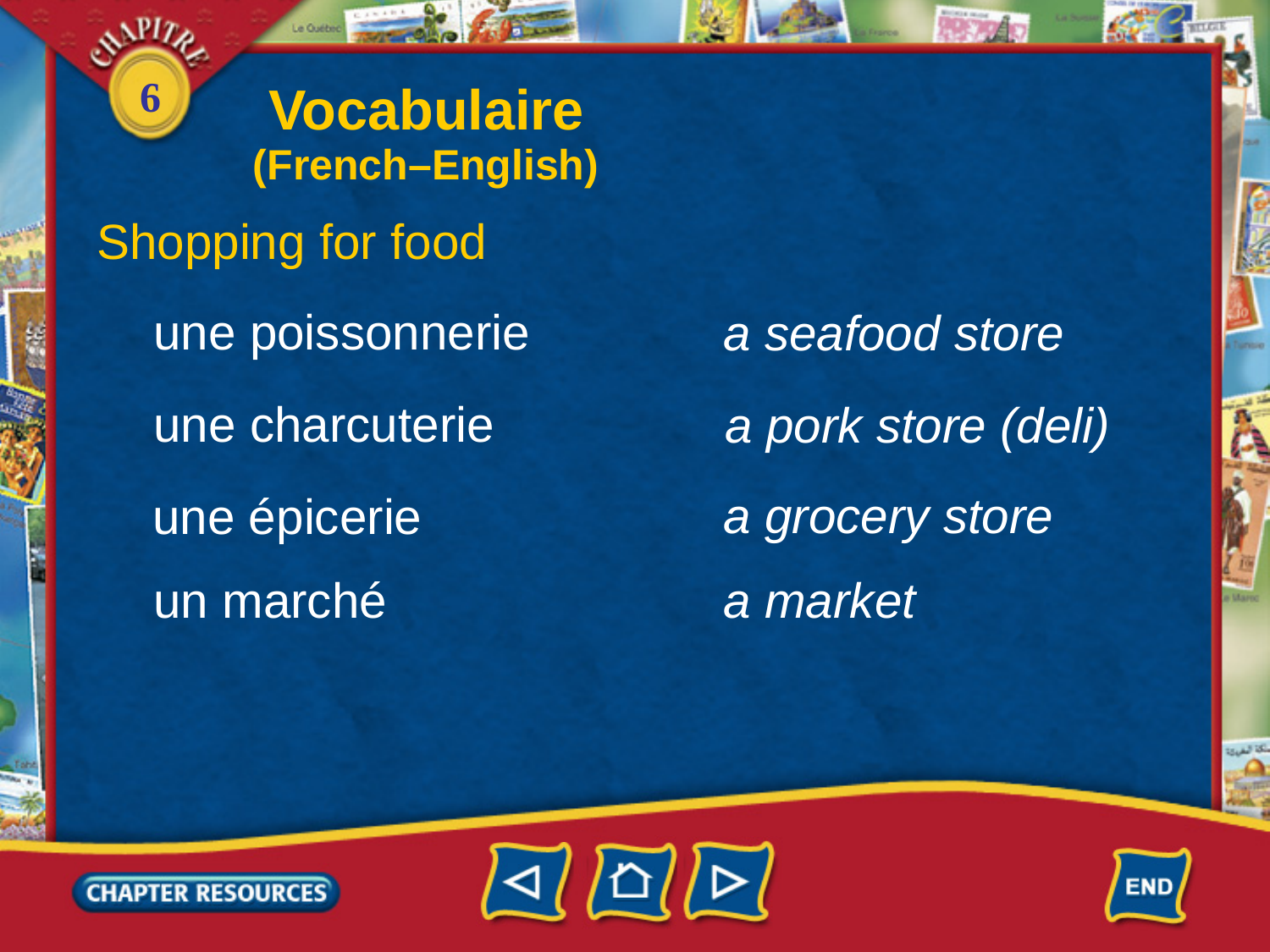

Vocabulaire
(French–English)
Shopping for food
une poissonnerie
a seafood store
une charcuterie
a pork store (deli)
a grocery store
une épicerie
un marché
a market